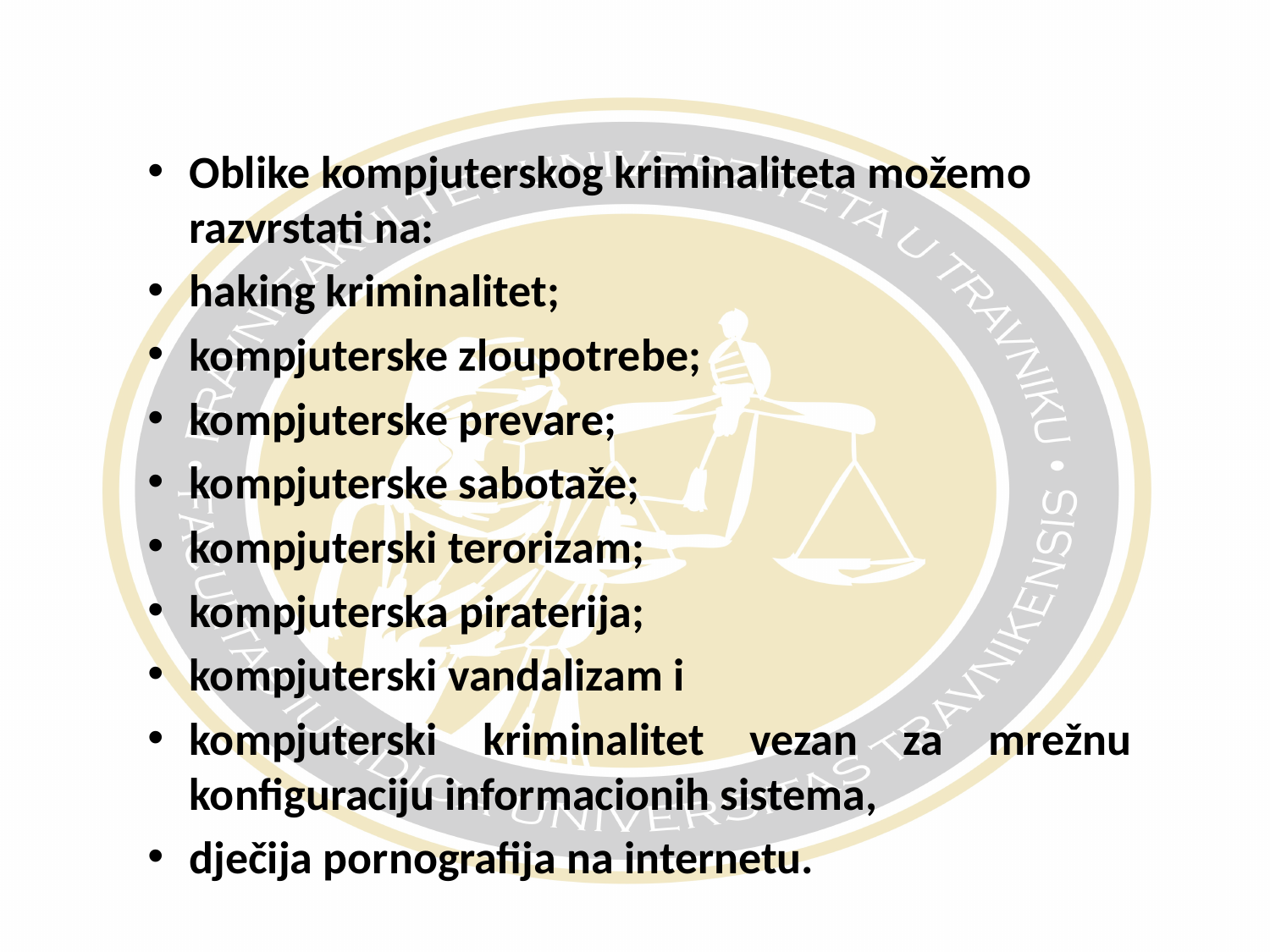

#
Oblike kompjuterskog kriminaliteta možemo razvrstati na:
haking kriminalitet;
kompjuterske zloupotrebe;
kompjuterske prevare;
kompjuterske sabotaže;
kompjuterski terorizam;
kompjuterska piraterija;
kompjuterski vandalizam i
kompjuterski kriminalitet vezan za mrežnu konfiguraciju informacionih sistema,
dječija pornografija na internetu.